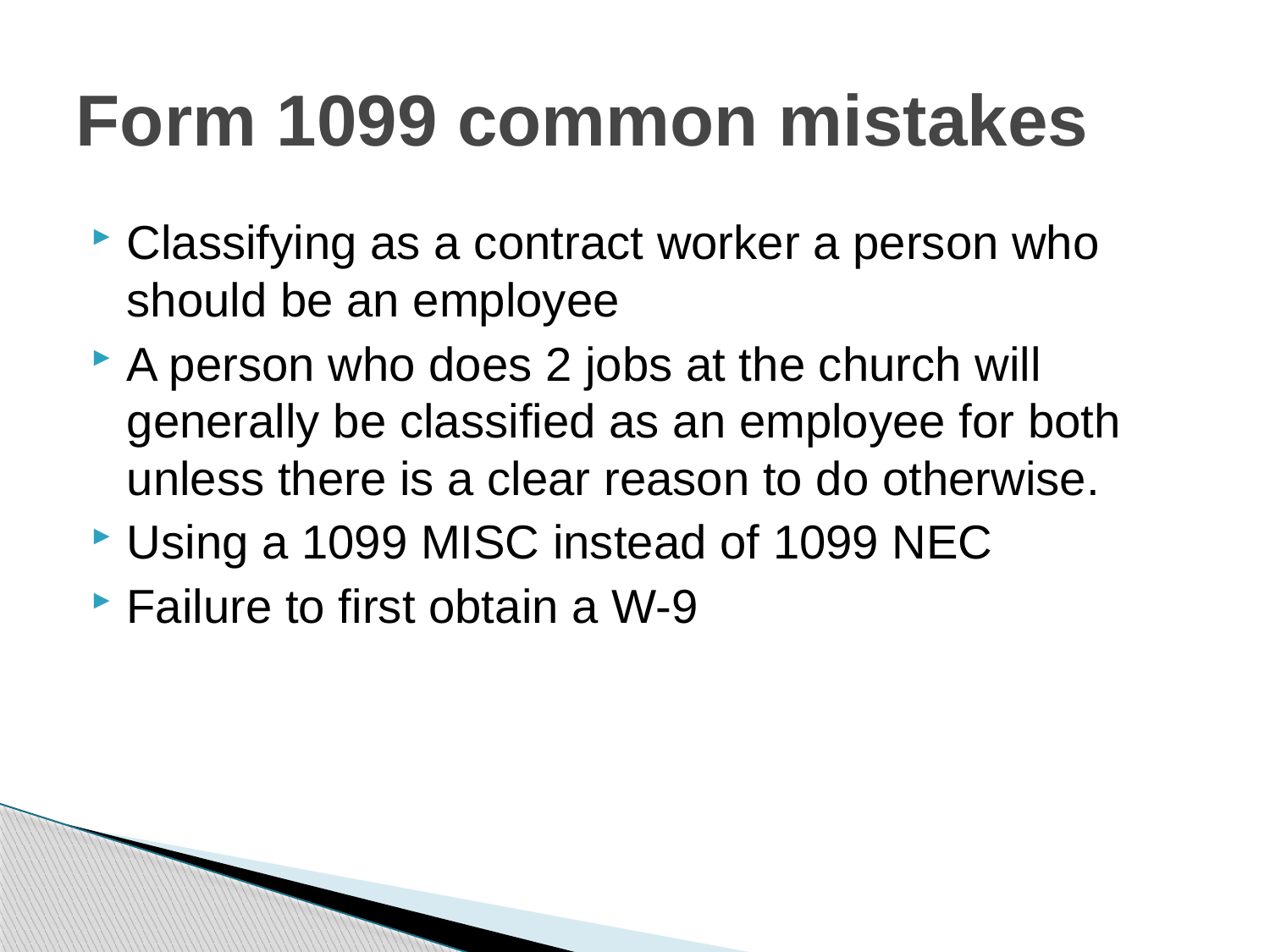

# Form 1099 common mistakes
Classifying as a contract worker a person who should be an employee
A person who does 2 jobs at the church will generally be classified as an employee for both unless there is a clear reason to do otherwise.
Using a 1099 MISC instead of 1099 NEC
Failure to first obtain a W-9